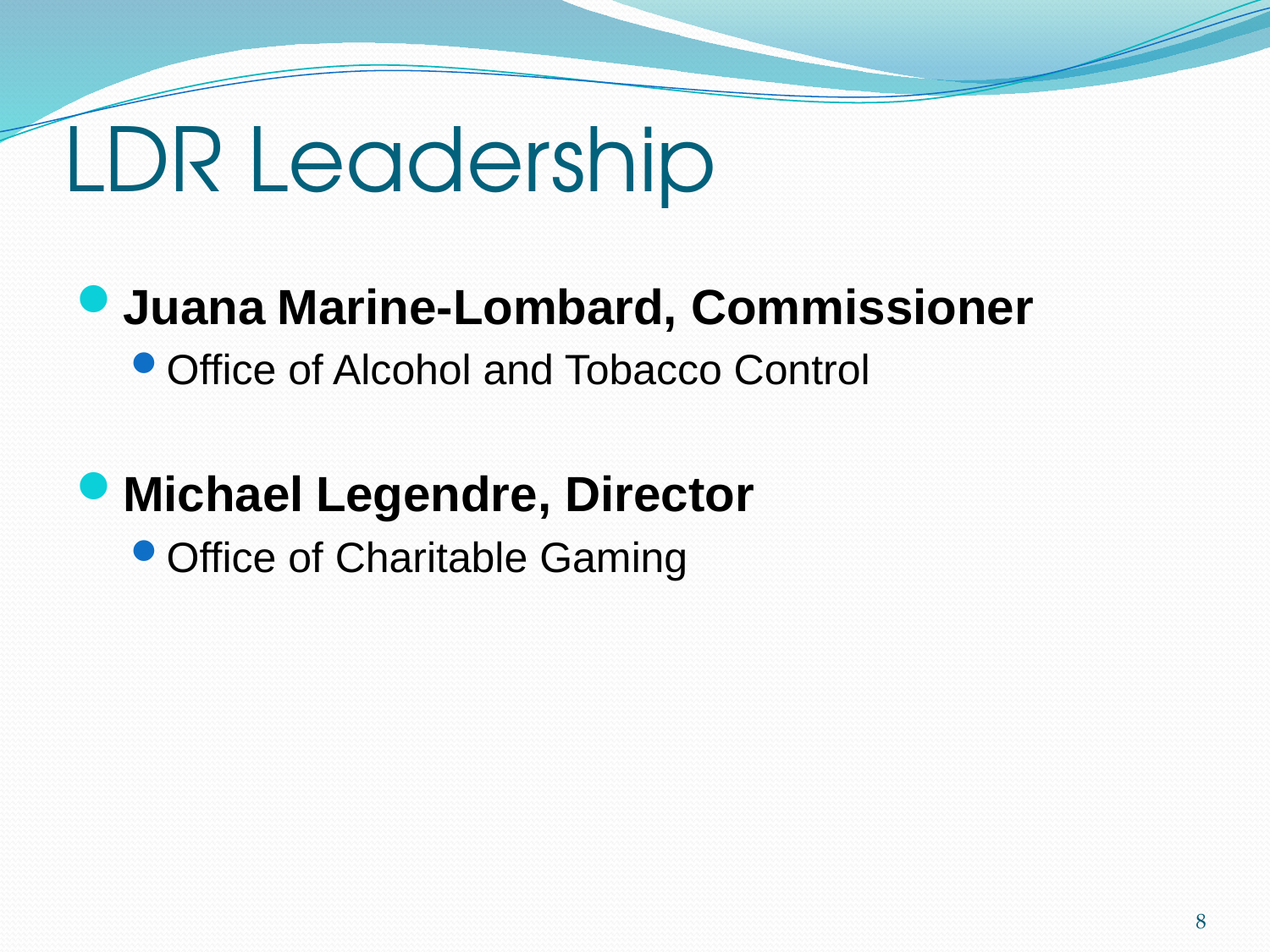

# LDR Leadership
Juana Marine-Lombard, Commissioner
Office of Alcohol and Tobacco Control

Michael Legendre, Director
Office of Charitable Gaming
8